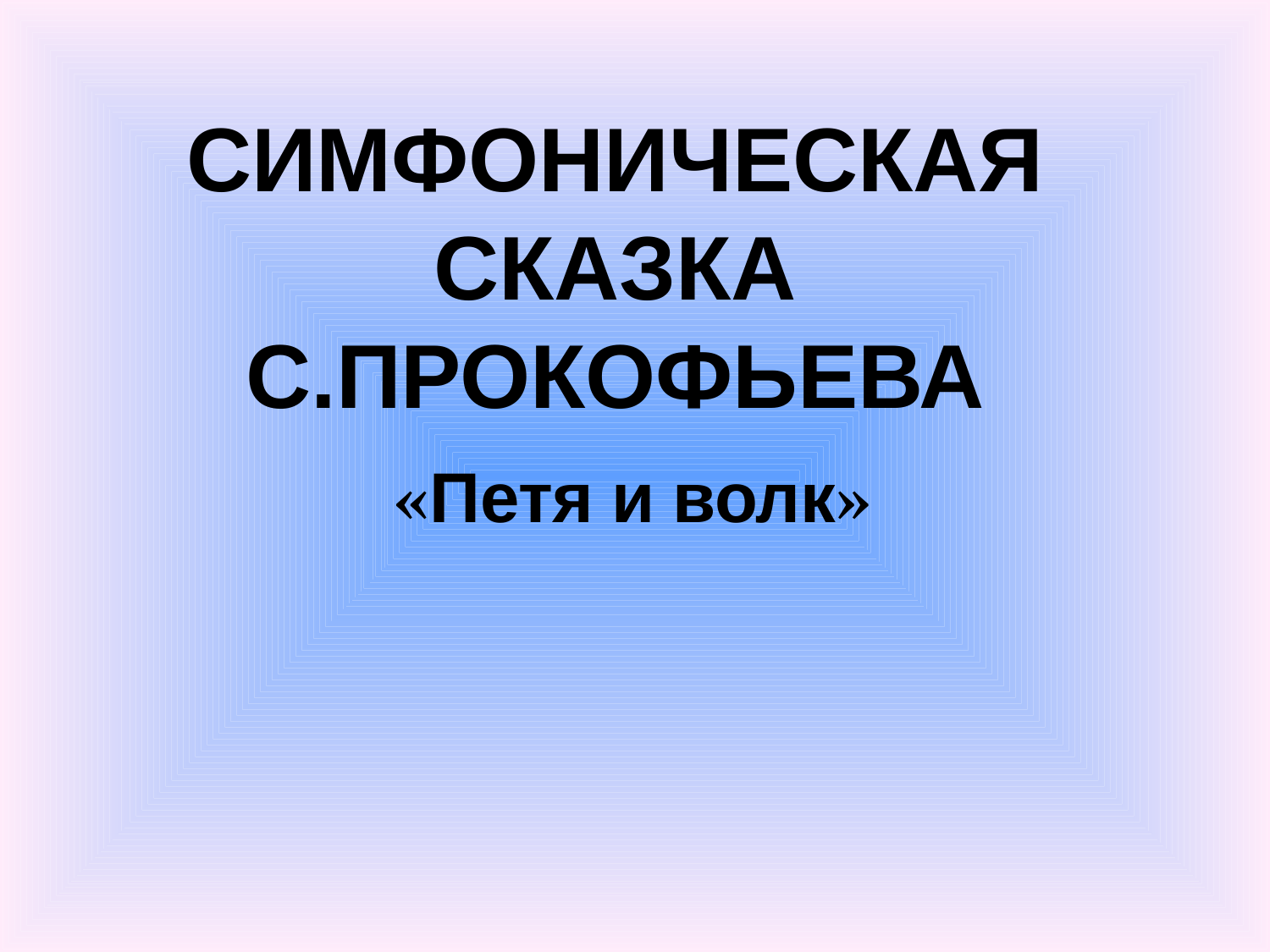

# Симфоническая сказка С.Прокофьева
«Петя и волк»